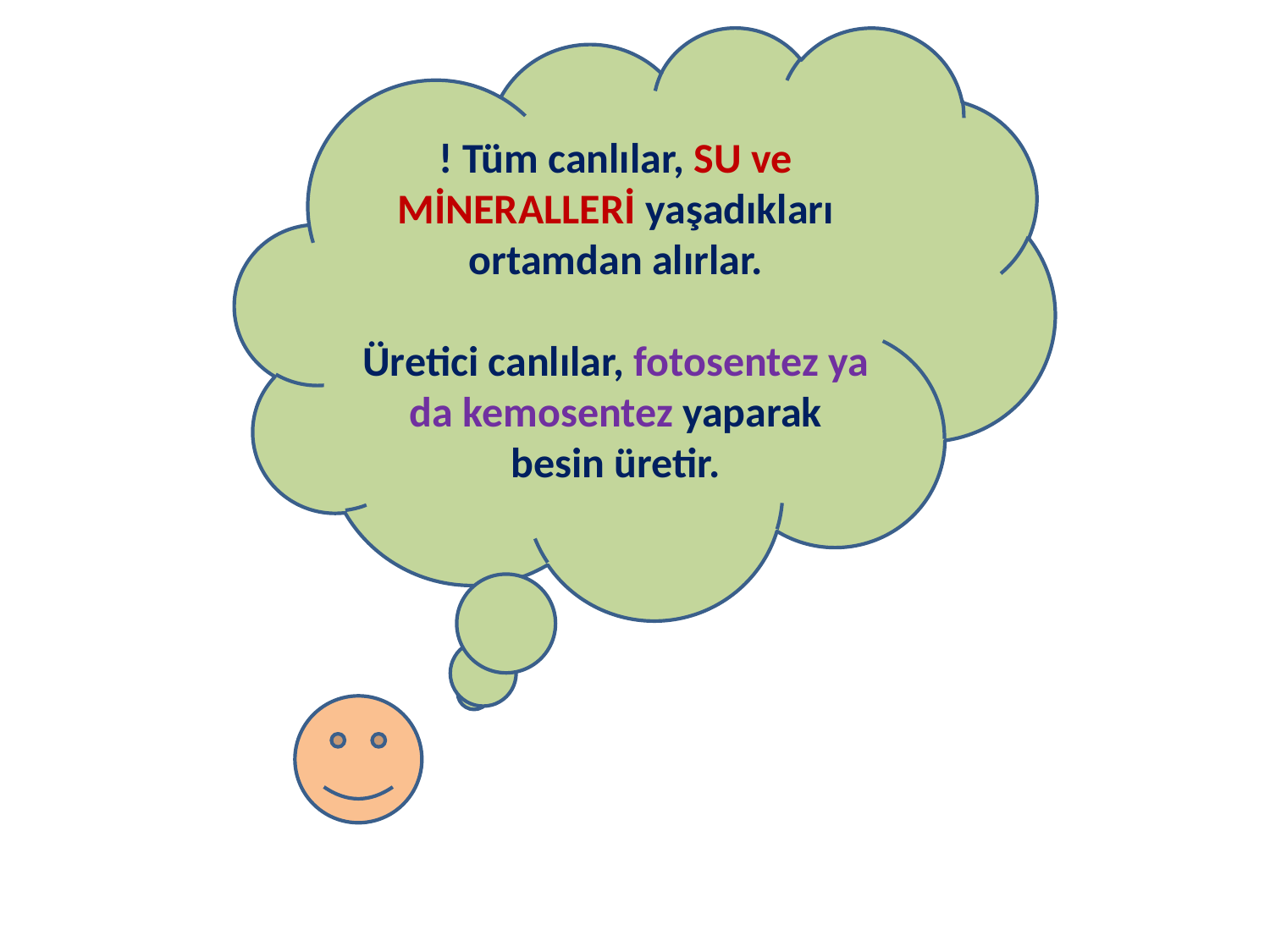

! Tüm canlılar, SU ve MİNERALLERİ yaşadıkları ortamdan alırlar.

Üretici canlılar, fotosentez ya da kemosentez yaparak besin üretir.
#